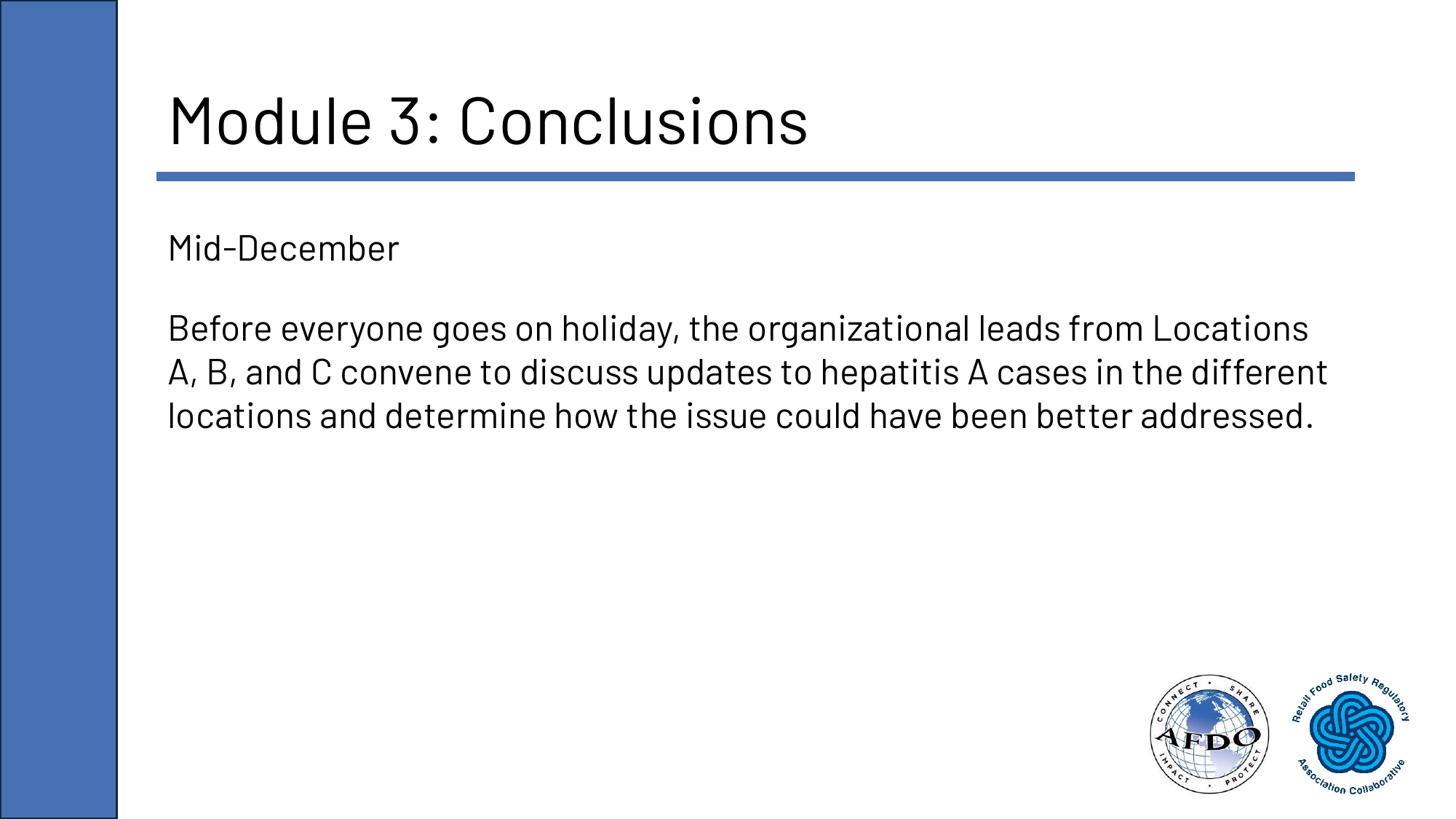

# Module 3: Conclusions
Mid-December
Before everyone goes on holiday, the organizational leads from Locations A, B, and C convene to discuss updates to hepatitis A cases in the different locations and determine how the issue could have been better addressed.